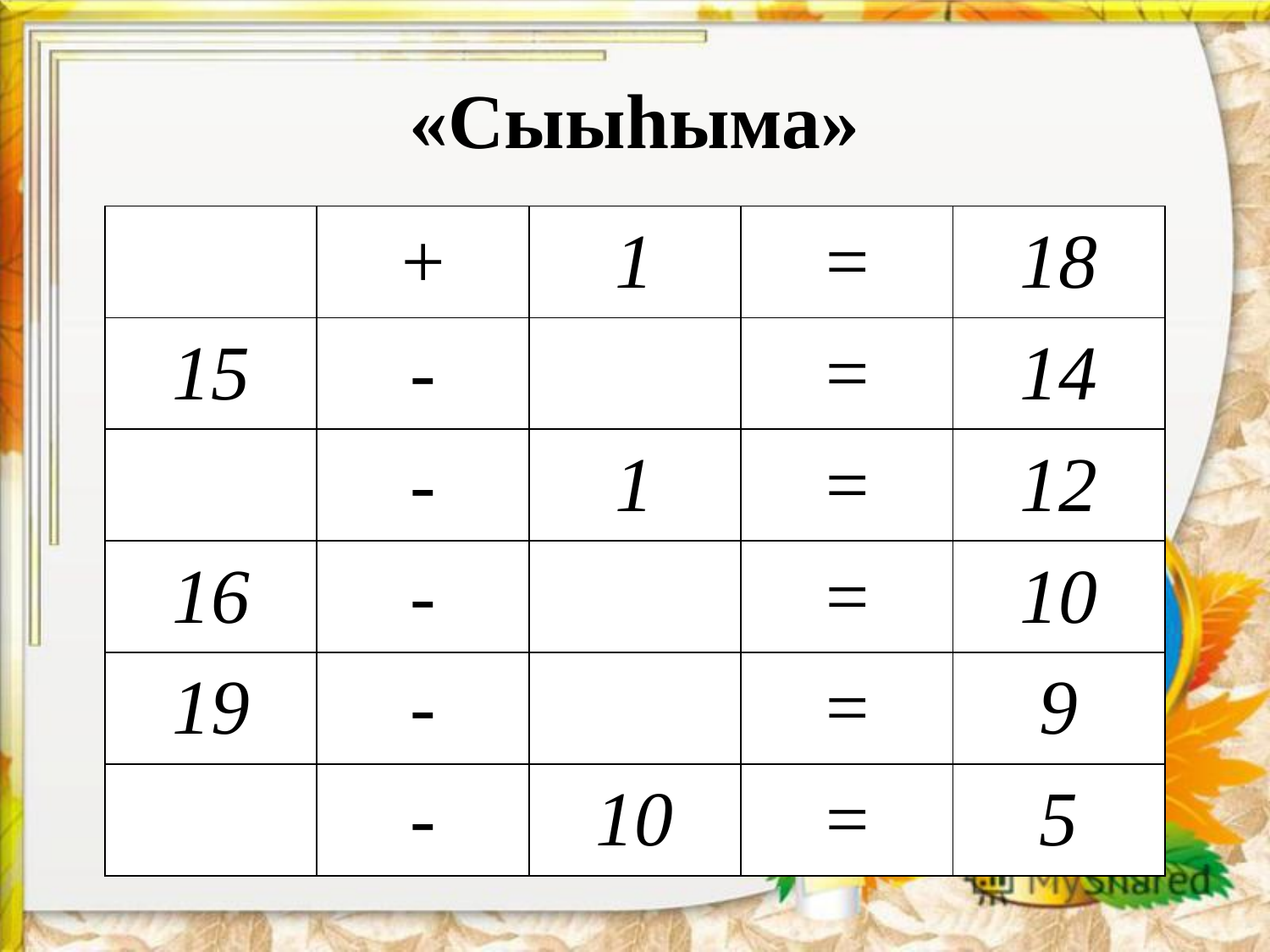

# «Сыыһыма»
|  | + | 1 | = | 18 |
| --- | --- | --- | --- | --- |
| 15 | - |  | = | 14 |
|  | - | 1 | = | 12 |
| 16 | - |  | = | 10 |
| 19 | - |  | = | 9 |
|  | - | 10 | = | 5 |